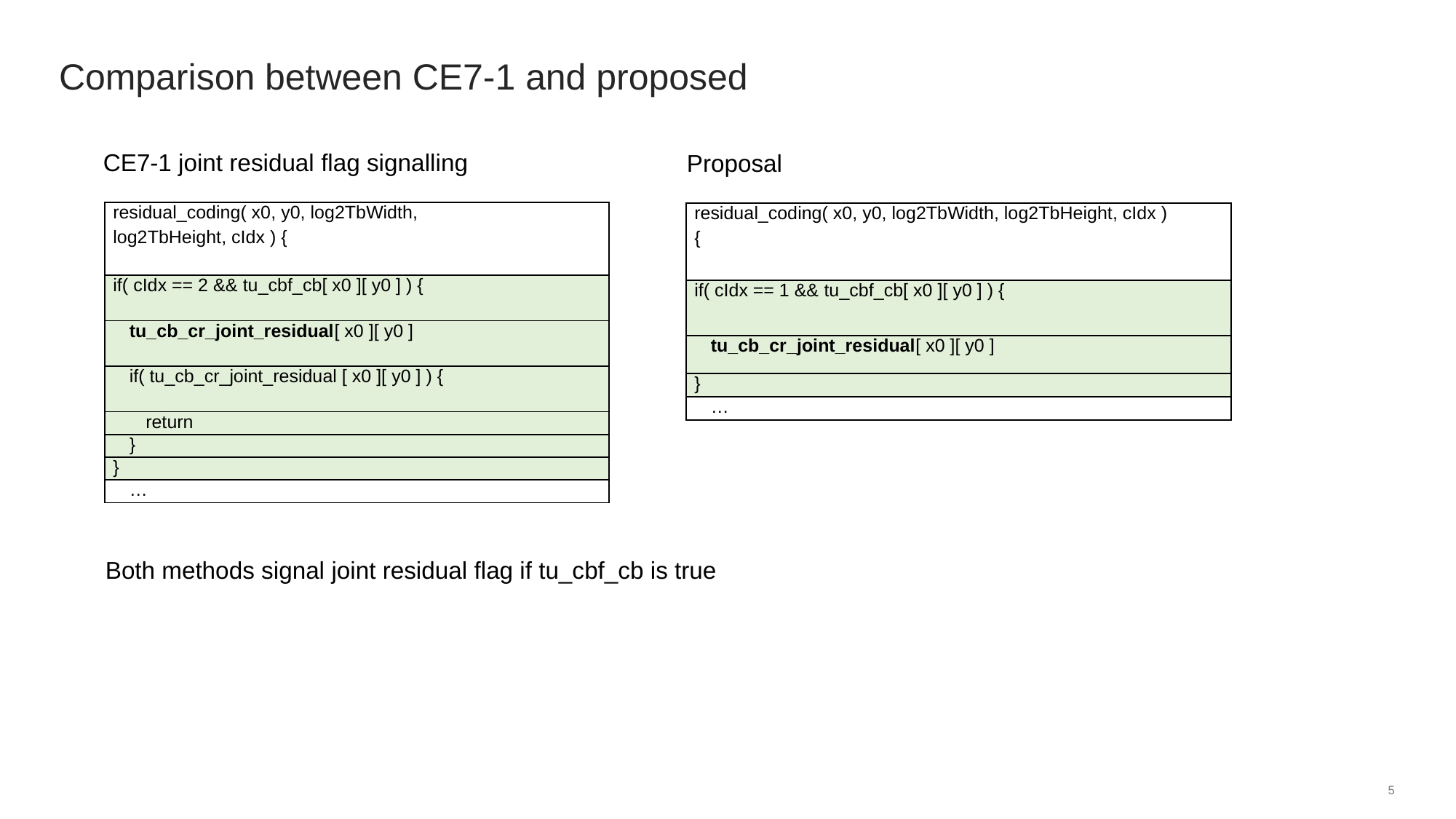

Comparison between CE7-1 and proposed

CE7-1 joint residual flag signalling
Proposal
| residual\_coding( x0, y0, log2TbWidth,  log2TbHeight, cIdx ) { |
| --- |
| if( cIdx == 2 && tu\_cbf\_cb[ x0 ][ y0 ] ) { |
| tu\_cb\_cr\_joint\_residual[ x0 ][ y0 ] |
| if( tu\_cb\_cr\_joint\_residual [ x0 ][ y0 ] ) { |
| return |
| } |
| } |
| … |
| residual\_coding( x0, y0, log2TbWidth, log2TbHeight, cIdx ) { |
| --- |
| if( cIdx == 1 && tu\_cbf\_cb[ x0 ][ y0 ] ) { |
| tu\_cb\_cr\_joint\_residual[ x0 ][ y0 ] |
| } |
| … |
Both methods signal joint residual flag if tu_cbf_cb is true